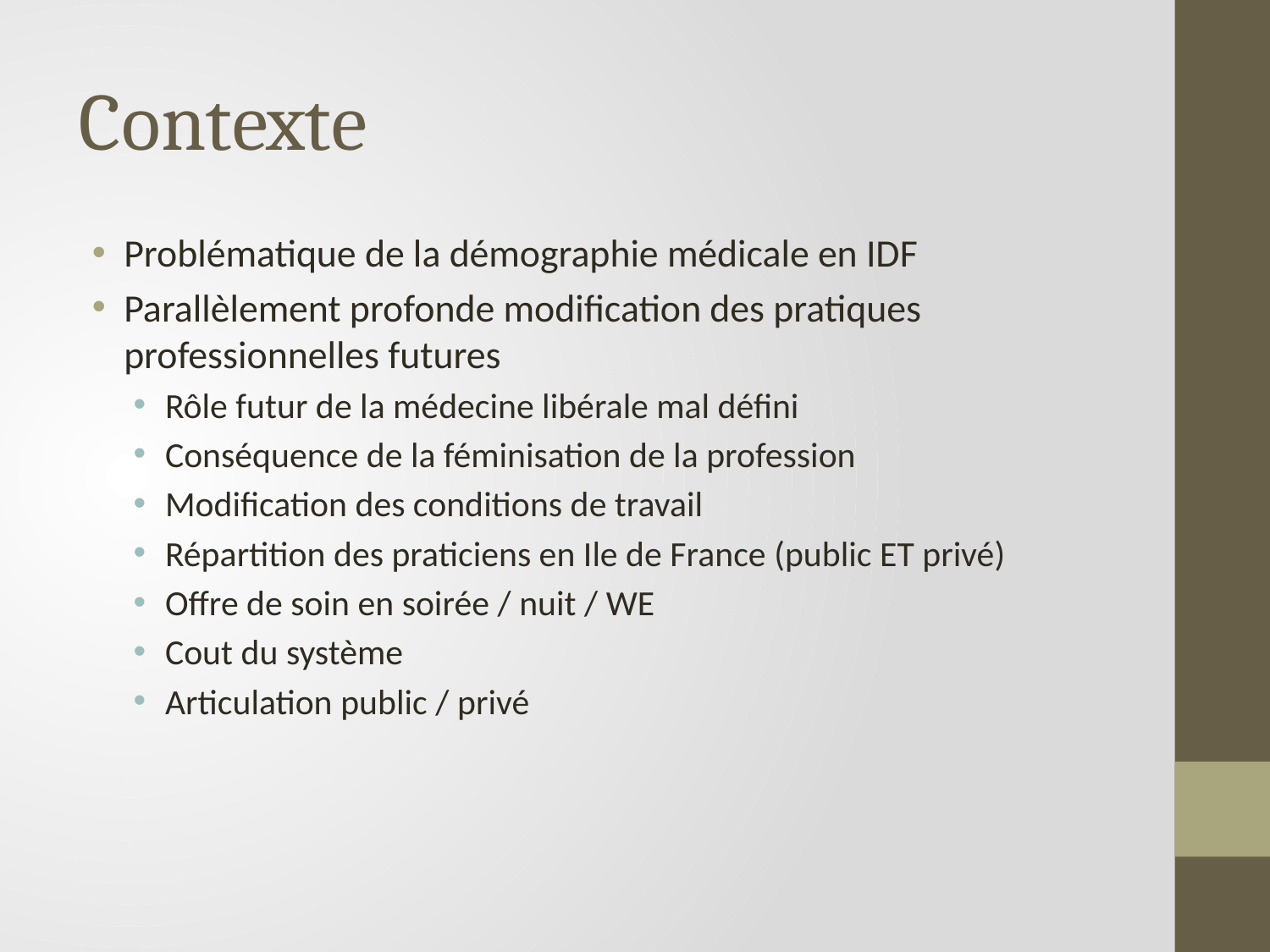

# Contexte
Problématique de la démographie médicale en IDF
Parallèlement profonde modification des pratiques professionnelles futures
Rôle futur de la médecine libérale mal défini
Conséquence de la féminisation de la profession
Modification des conditions de travail
Répartition des praticiens en Ile de France (public ET privé)
Offre de soin en soirée / nuit / WE
Cout du système
Articulation public / privé